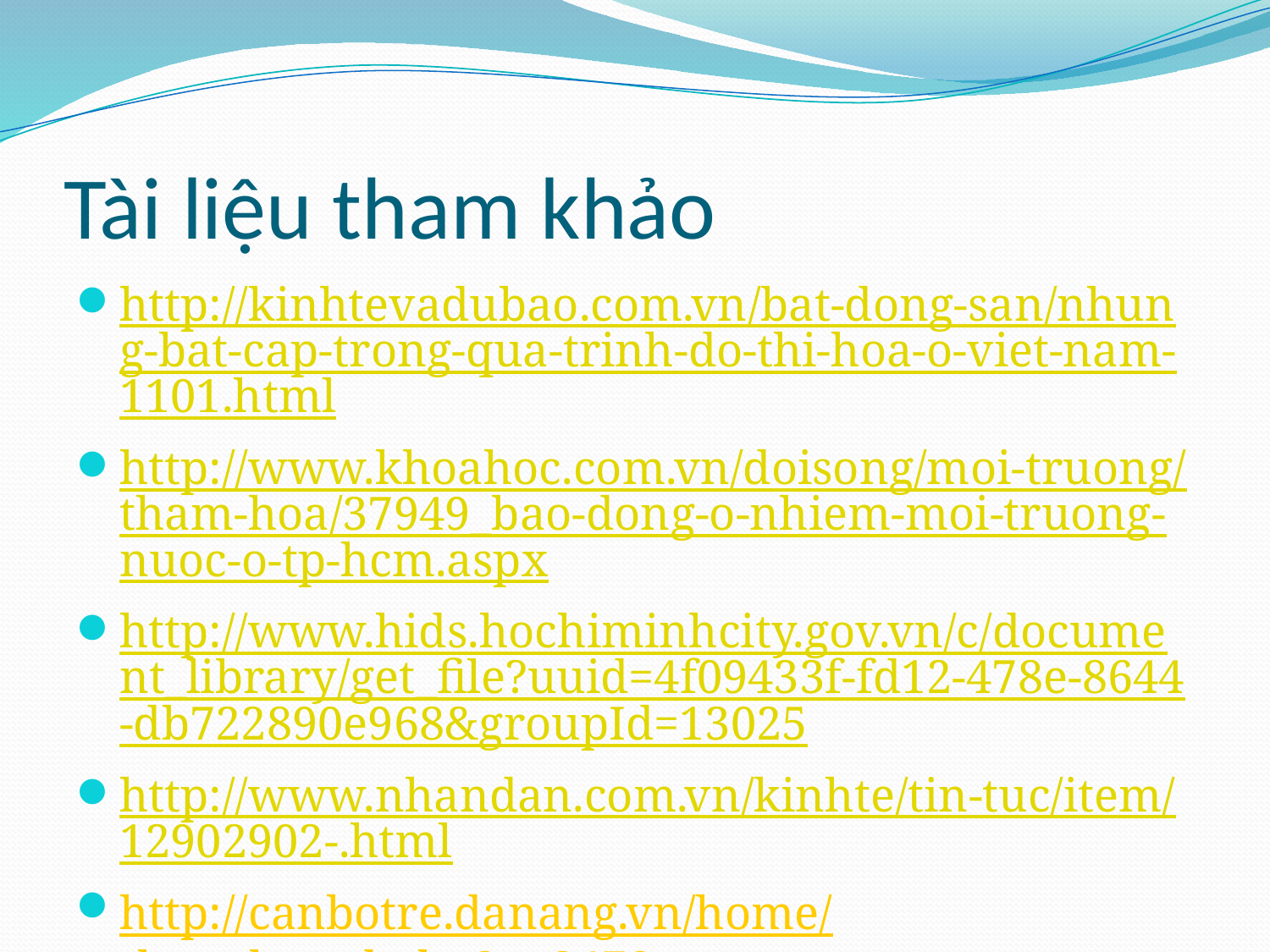

# Tài liệu tham khảo
http://kinhtevadubao.com.vn/bat-dong-san/nhung-bat-cap-trong-qua-trinh-do-thi-hoa-o-viet-nam-1101.html
http://www.khoahoc.com.vn/doisong/moi-truong/tham-hoa/37949_bao-dong-o-nhiem-moi-truong-nuoc-o-tp-hcm.aspx
http://www.hids.hochiminhcity.gov.vn/c/document_library/get_file?uuid=4f09433f-fd12-478e-8644-db722890e968&groupId=13025
http://www.nhandan.com.vn/kinhte/tin-tuc/item/12902902-.html
http://canbotre.danang.vn/home/showthread.php?p=3478